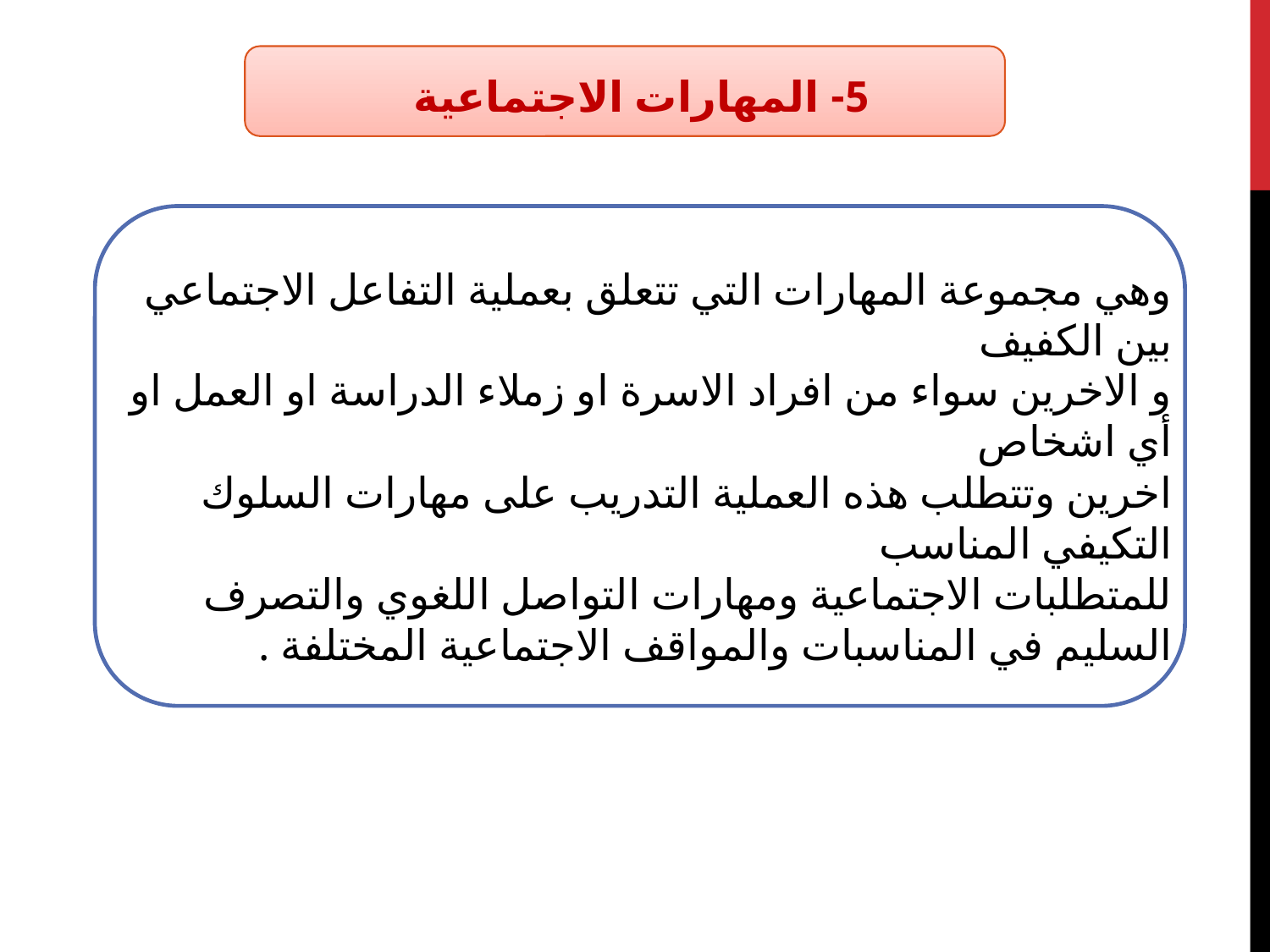

5- المهارات الاجتماعية

وهي مجموعة المهارات التي تتعلق بعملية التفاعل الاجتماعي بين الكفيف
و الاخرين سواء من افراد الاسرة او زملاء الدراسة او العمل او أي اشخاص
اخرين وتتطلب هذه العملية التدريب على مهارات السلوك التكيفي المناسب
للمتطلبات الاجتماعية ومهارات التواصل اللغوي والتصرف السليم في المناسبات والمواقف الاجتماعية المختلفة .